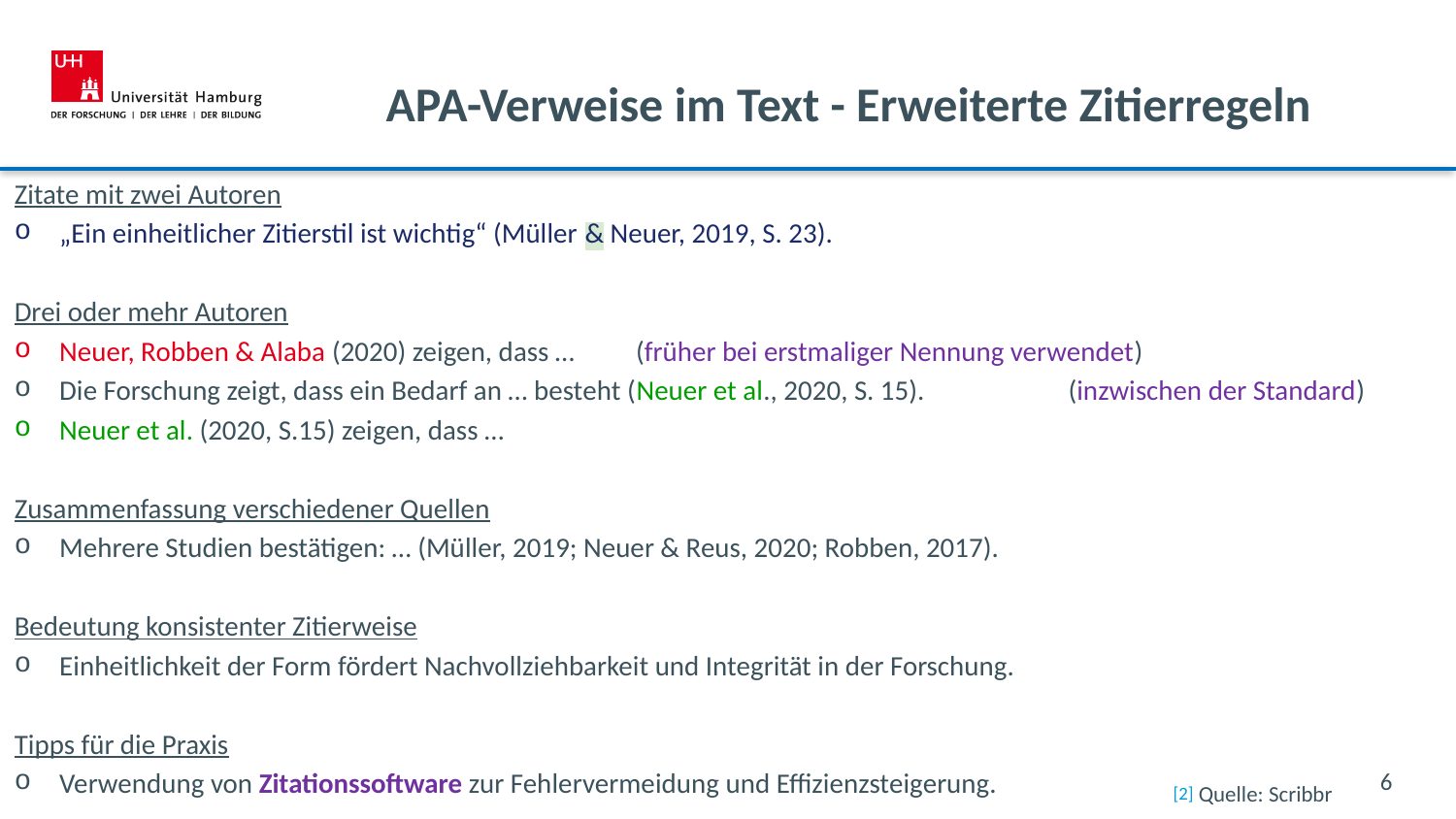

# APA-Verweise im Text - Erweiterte Zitierregeln
Zitate mit zwei Autoren
„Ein einheitlicher Zitierstil ist wichtig“ (Müller & Neuer, 2019, S. 23).

Drei oder mehr Autoren
Neuer, Robben & Alaba (2020) zeigen, dass … 					(früher bei erstmaliger Nennung verwendet)
Die Forschung zeigt, dass ein Bedarf an … besteht (Neuer et al., 2020, S. 15).			(inzwischen der Standard)
Neuer et al. (2020, S.15) zeigen, dass …

Zusammenfassung verschiedener Quellen
Mehrere Studien bestätigen: … (Müller, 2019; Neuer & Reus, 2020; Robben, 2017).

Bedeutung konsistenter Zitierweise
Einheitlichkeit der Form fördert Nachvollziehbarkeit und Integrität in der Forschung.

Tipps für die Praxis
Verwendung von Zitationssoftware zur Fehlervermeidung und Effizienzsteigerung.

6
Quelle: Scribbr
[2]